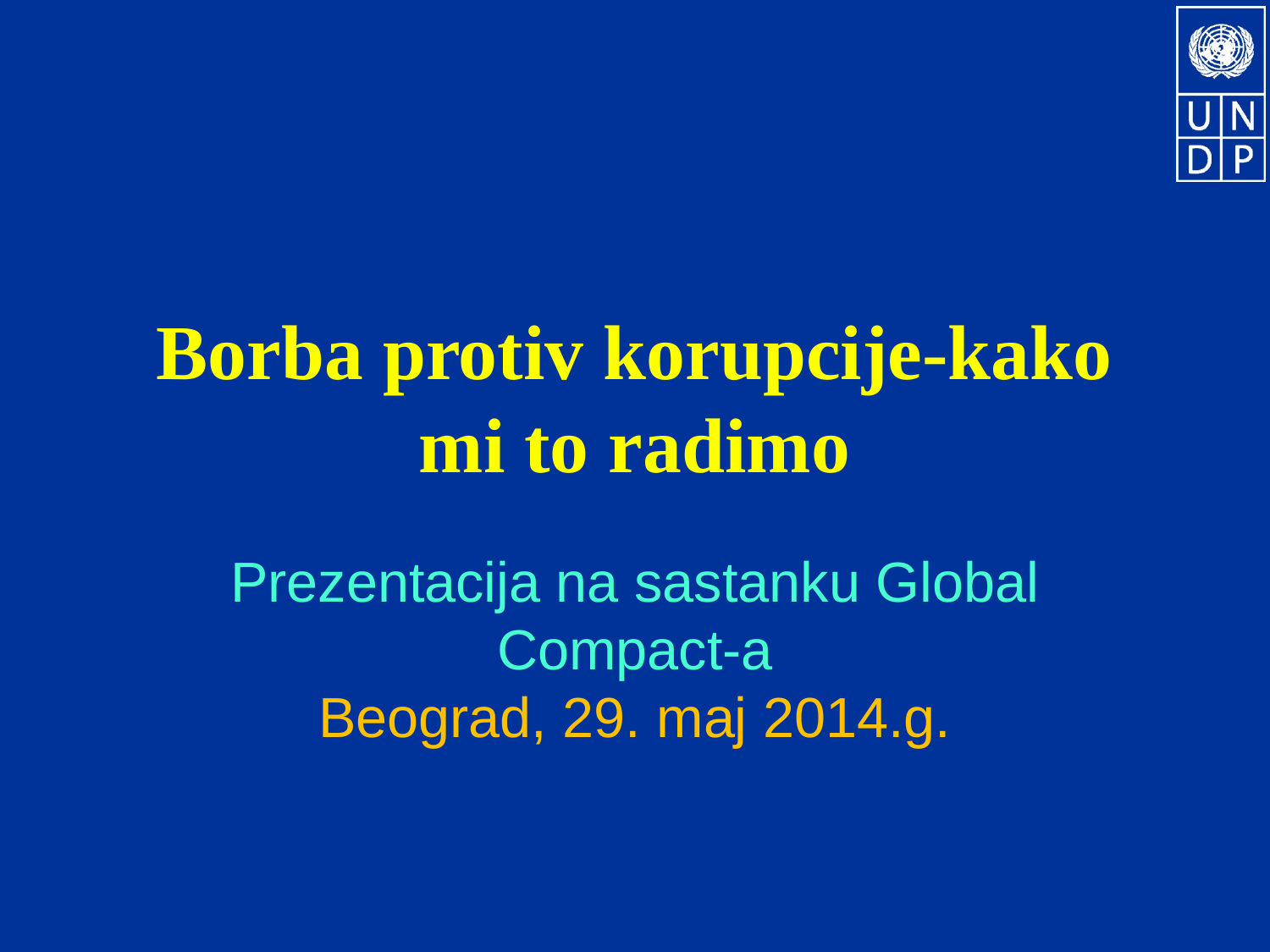

# Borba protiv korupcije-kako mi to radimo
Prezentacija na sastanku Global Compact-a
Beograd, 29. maj 2014.g.